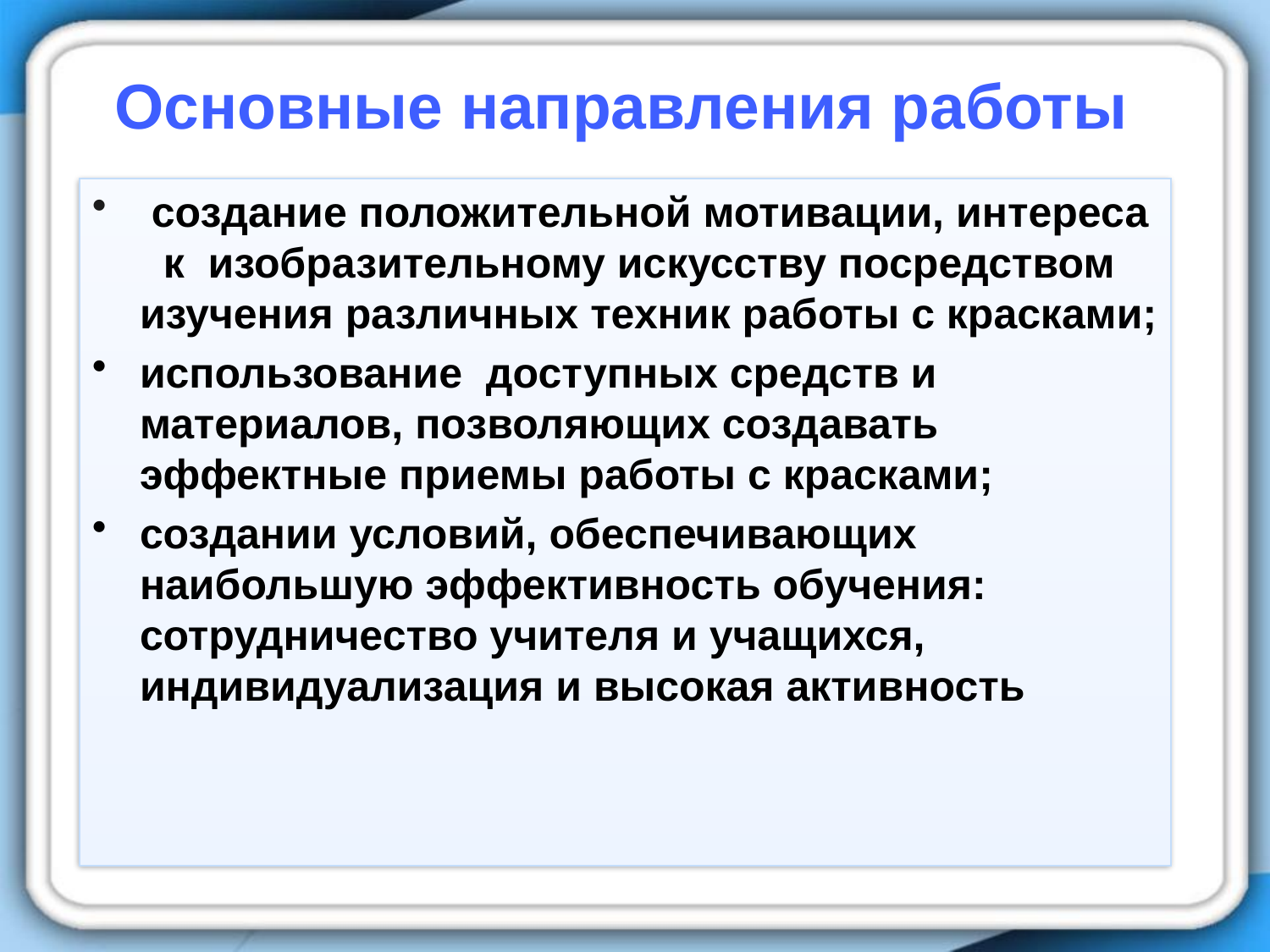

Основные направления работы
 создание положительной мотивации, интереса   к  изобразительному искусству посредством изучения различных техник работы с красками;
использование  доступных средств и материалов, позволяющих создавать эффектные приемы работы с красками;
создании условий, обеспечивающих наибольшую эффективность обучения: сотрудничество учителя и учащихся, индивидуализация и высокая активность